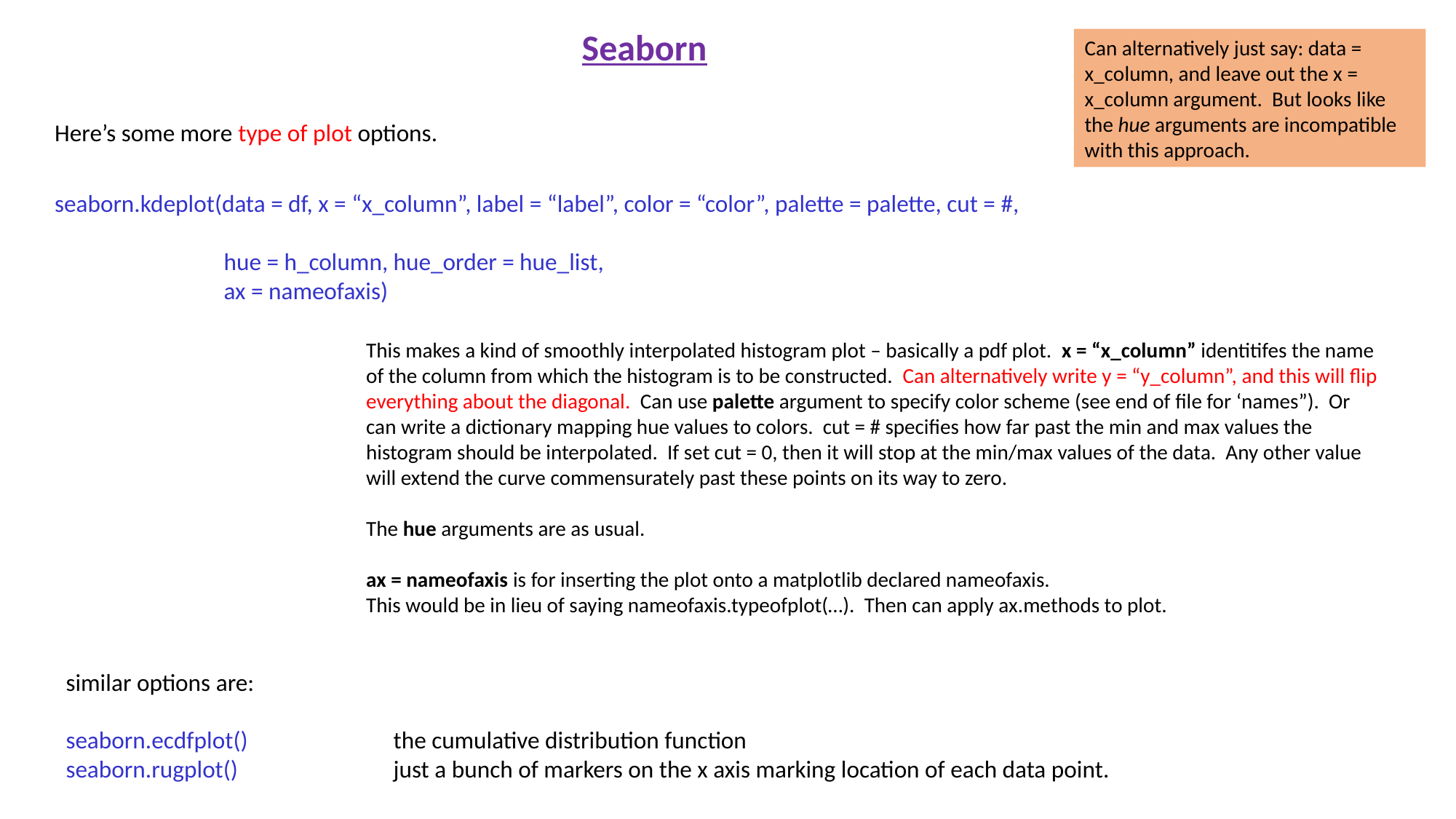

Seaborn
Can alternatively just say: data = x_column, and leave out the x = x_column argument.  But looks like the hue arguments are incompatible with this approach.
Here’s some more type of plot options.
seaborn.kdeplot(data = df, x = “x_column”, label = “label”, color = “color”, palette = palette, cut = #,
	           hue = h_column, hue_order = hue_list,
	           ax = nameofaxis)
This makes a kind of smoothly interpolated histogram plot – basically a pdf plot.  x = “x_column” identitifes the name of the column from which the histogram is to be constructed.  Can alternatively write y = “y_column”, and this will flip everything about the diagonal.  Can use palette argument to specify color scheme (see end of file for ‘names”).  Or can write a dictionary mapping hue values to colors.  cut = # specifies how far past the min and max values the histogram should be interpolated.  If set cut = 0, then it will stop at the min/max values of the data.  Any other value will extend the curve commensurately past these points on its way to zero.

The hue arguments are as usual.

ax = nameofaxis is for inserting the plot onto a matplotlib declared nameofaxis.
This would be in lieu of saying nameofaxis.typeofplot(…).  Then can apply ax.methods to plot.
similar options are:

seaborn.ecdfplot()		the cumulative distribution function
seaborn.rugplot()		just a bunch of markers on the x axis marking location of each data point.